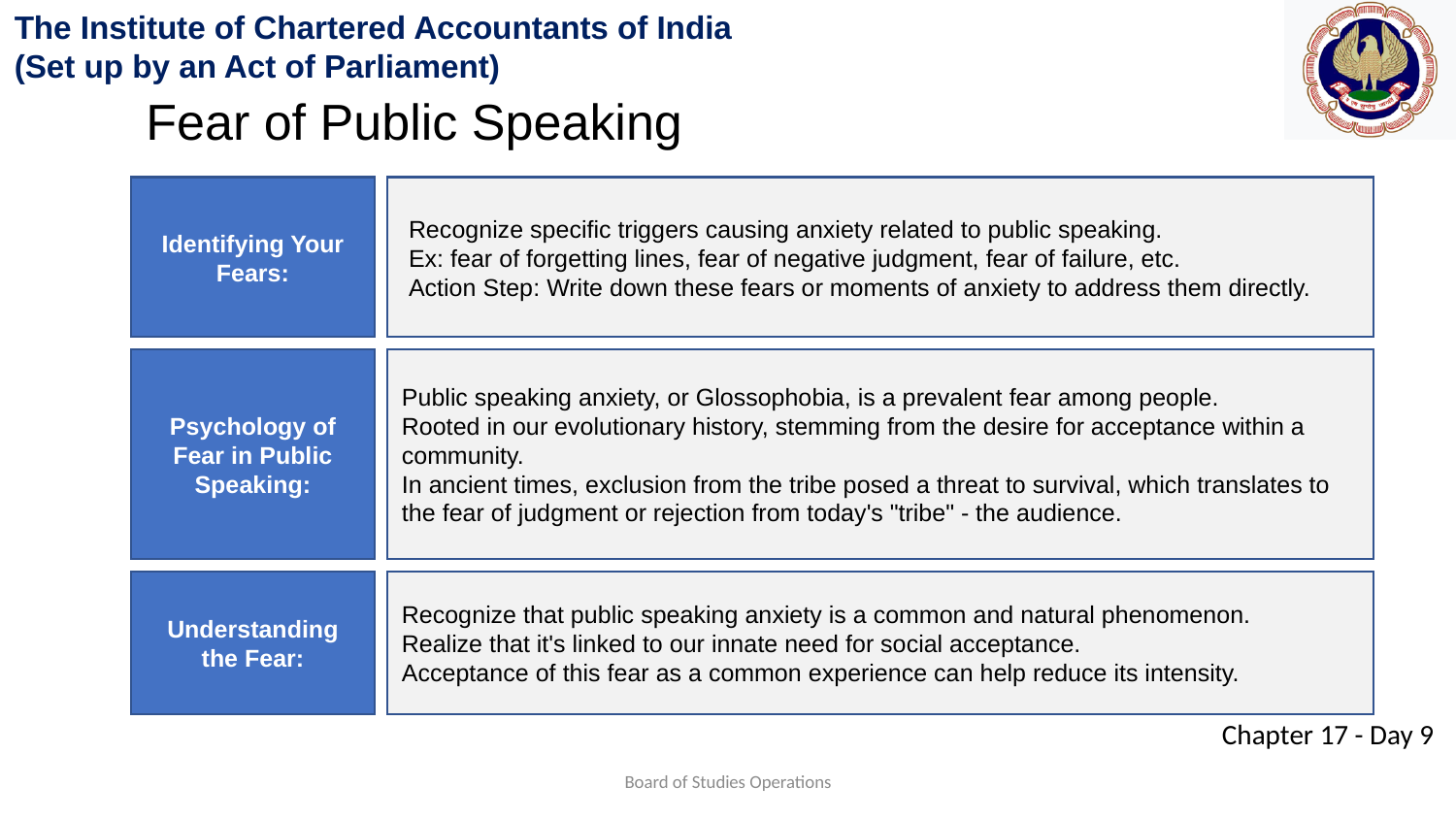

Fear of Public Speaking
Identifying Your Fears:
 Recognize specific triggers causing anxiety related to public speaking.
 Ex: fear of forgetting lines, fear of negative judgment, fear of failure, etc.
 Action Step: Write down these fears or moments of anxiety to address them directly.
Psychology of Fear in Public Speaking:
Public speaking anxiety, or Glossophobia, is a prevalent fear among people.
Rooted in our evolutionary history, stemming from the desire for acceptance within a community.
In ancient times, exclusion from the tribe posed a threat to survival, which translates to the fear of judgment or rejection from today's "tribe" - the audience.
Understanding the Fear:
Recognize that public speaking anxiety is a common and natural phenomenon.
Realize that it's linked to our innate need for social acceptance.
Acceptance of this fear as a common experience can help reduce its intensity.
Board of Studies Operations